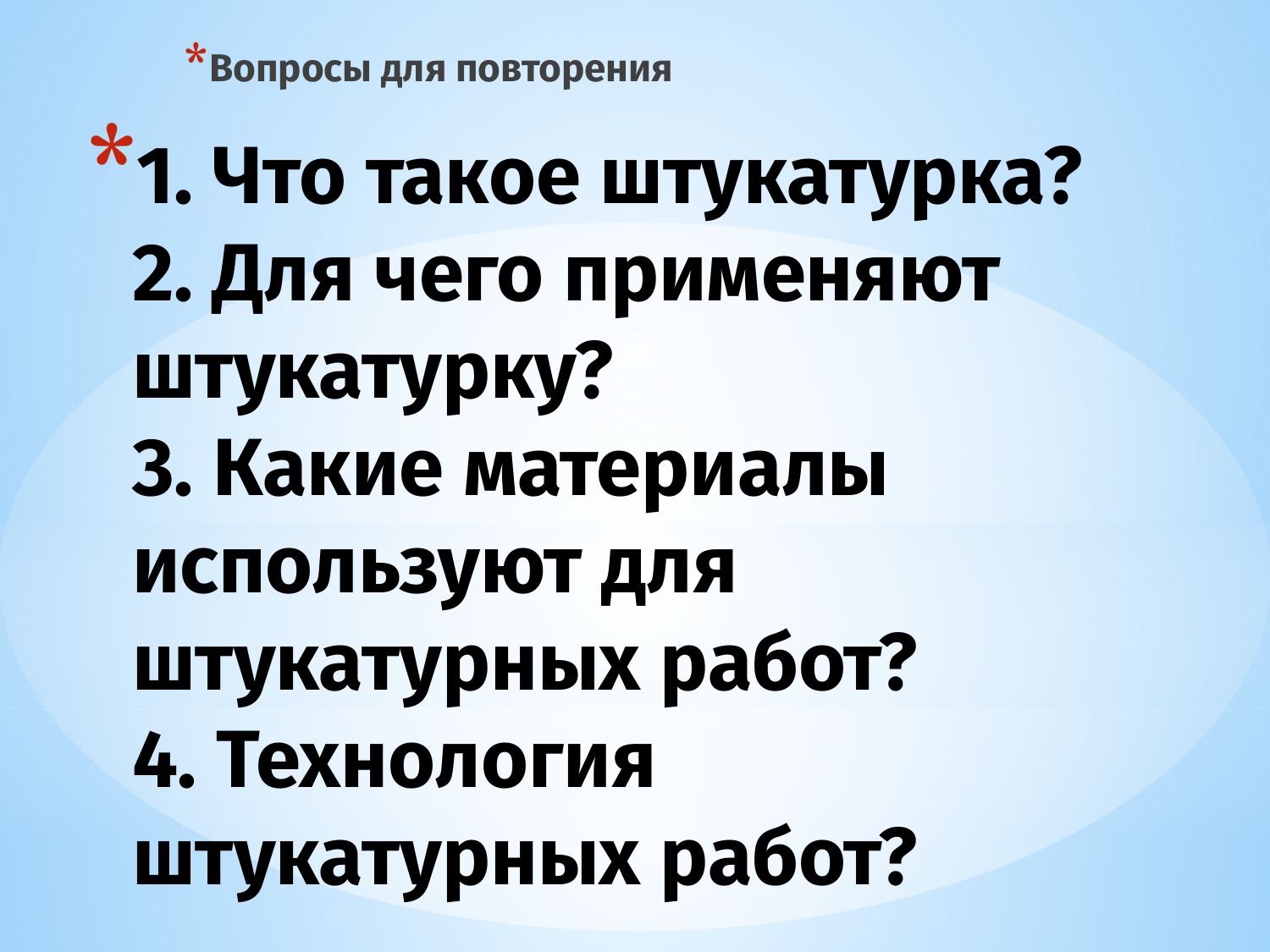

Вопросы для повторения
# 1. Что такое штукатурка? 2. Для чего применяют штукатурку? 3. Какие материалы используют для штукатурных работ? 4. Технология штукатурных работ?